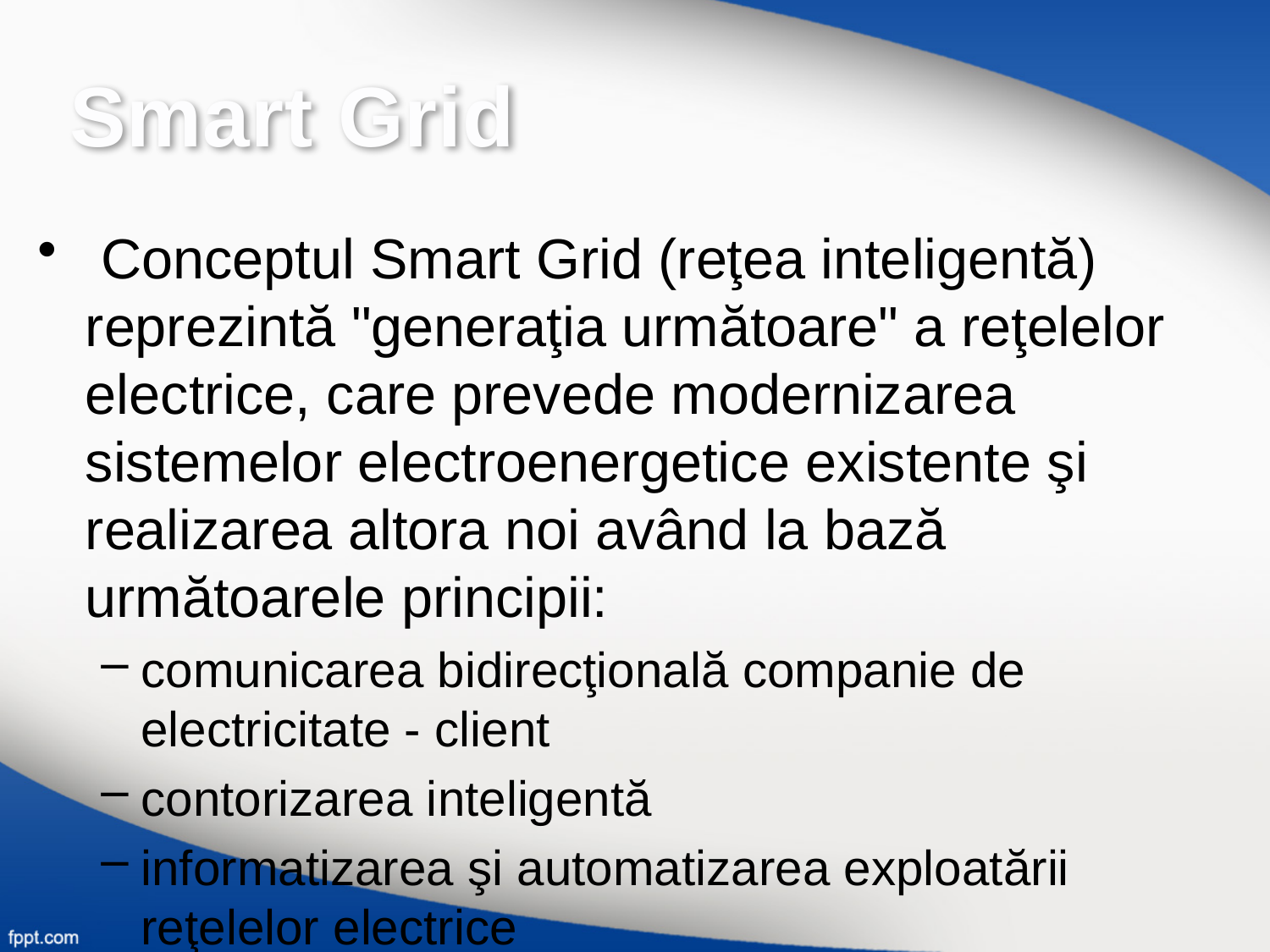

Smart Grid
 Conceptul Smart Grid (reţea inteligentă) reprezintă "generaţia următoare" a reţelelor electrice, care prevede modernizarea sistemelor electroenergetice existente şi realizarea altora noi având la bază următoarele principii:
comunicarea bidirecţională companie de electricitate - client
contorizarea inteligentă
informatizarea şi automatizarea exploatării reţelelor electrice
monitorizarea şi controlul în timp real al sistemelor de transport şi distribuţie